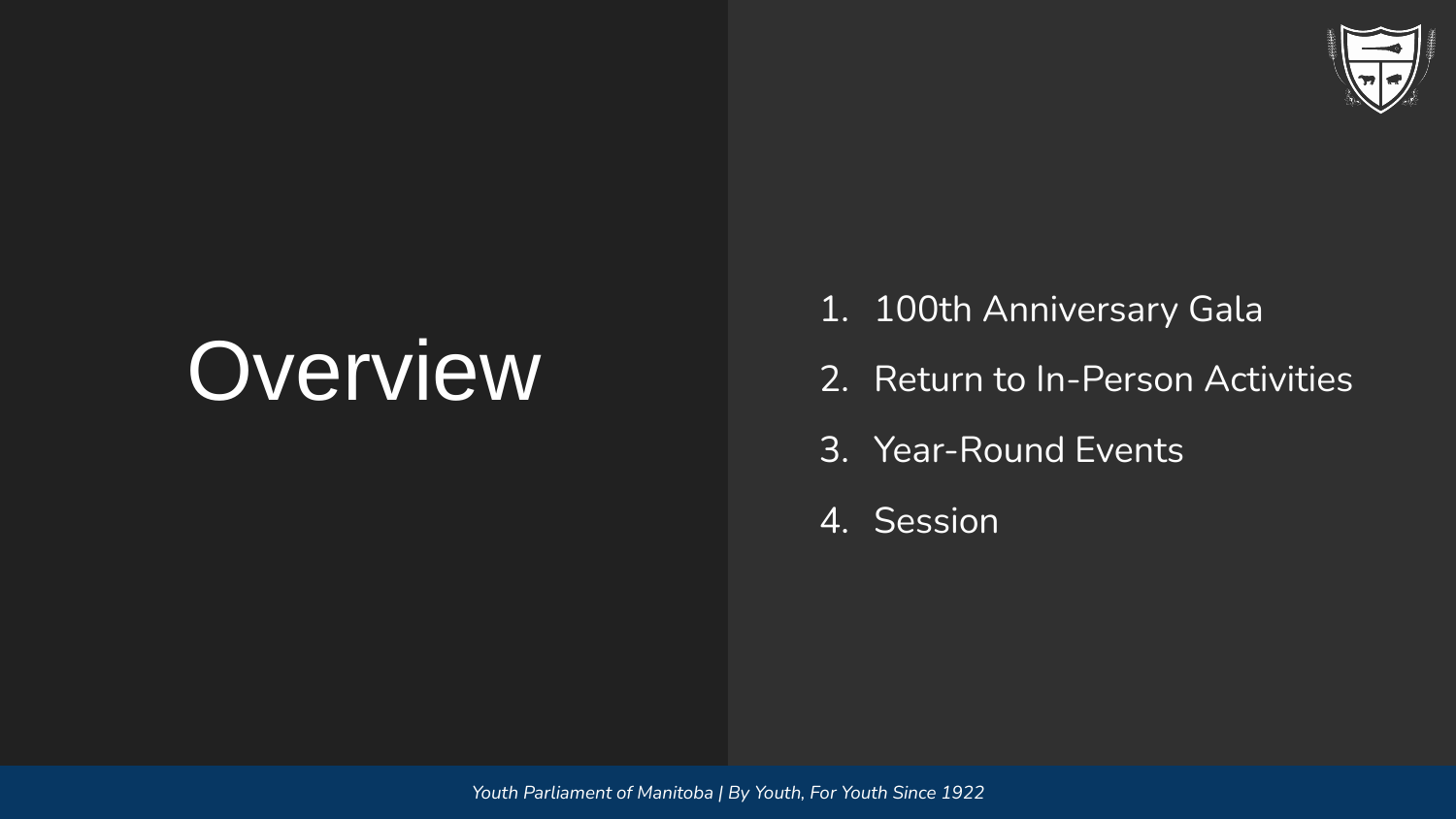

100th Anniversary Gala
Return to In-Person Activities
Year-Round Events
Session
# Overview